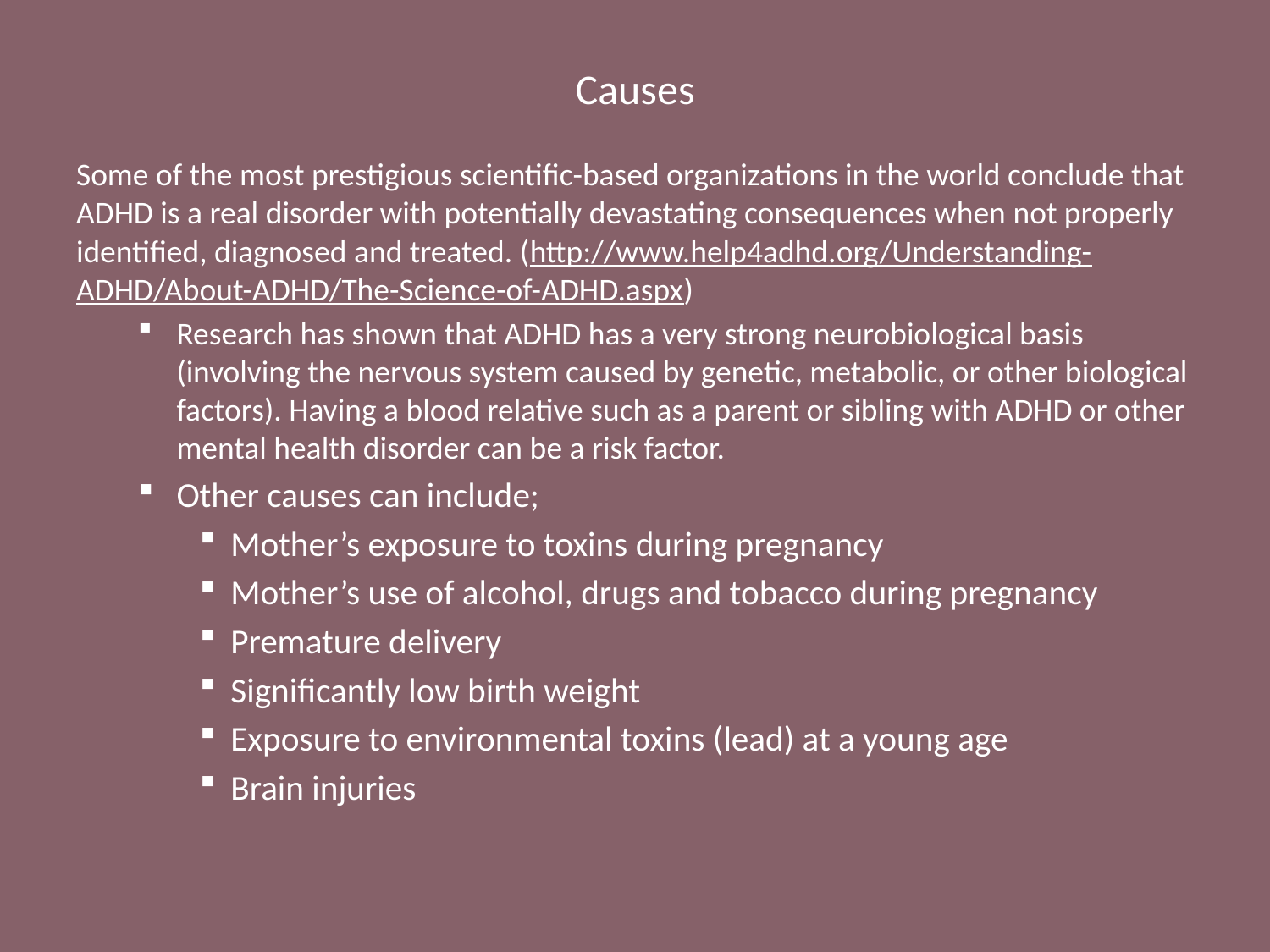

# Causes
Some of the most prestigious scientific-based organizations in the world conclude that ADHD is a real disorder with potentially devastating consequences when not properly identified, diagnosed and treated. (http://www.help4adhd.org/Understanding-ADHD/About-ADHD/The-Science-of-ADHD.aspx)
Research has shown that ADHD has a very strong neurobiological basis (involving the nervous system caused by genetic, metabolic, or other biological factors). Having a blood relative such as a parent or sibling with ADHD or other mental health disorder can be a risk factor.
Other causes can include;
Mother’s exposure to toxins during pregnancy
Mother’s use of alcohol, drugs and tobacco during pregnancy
Premature delivery
Significantly low birth weight
Exposure to environmental toxins (lead) at a young age
Brain injuries